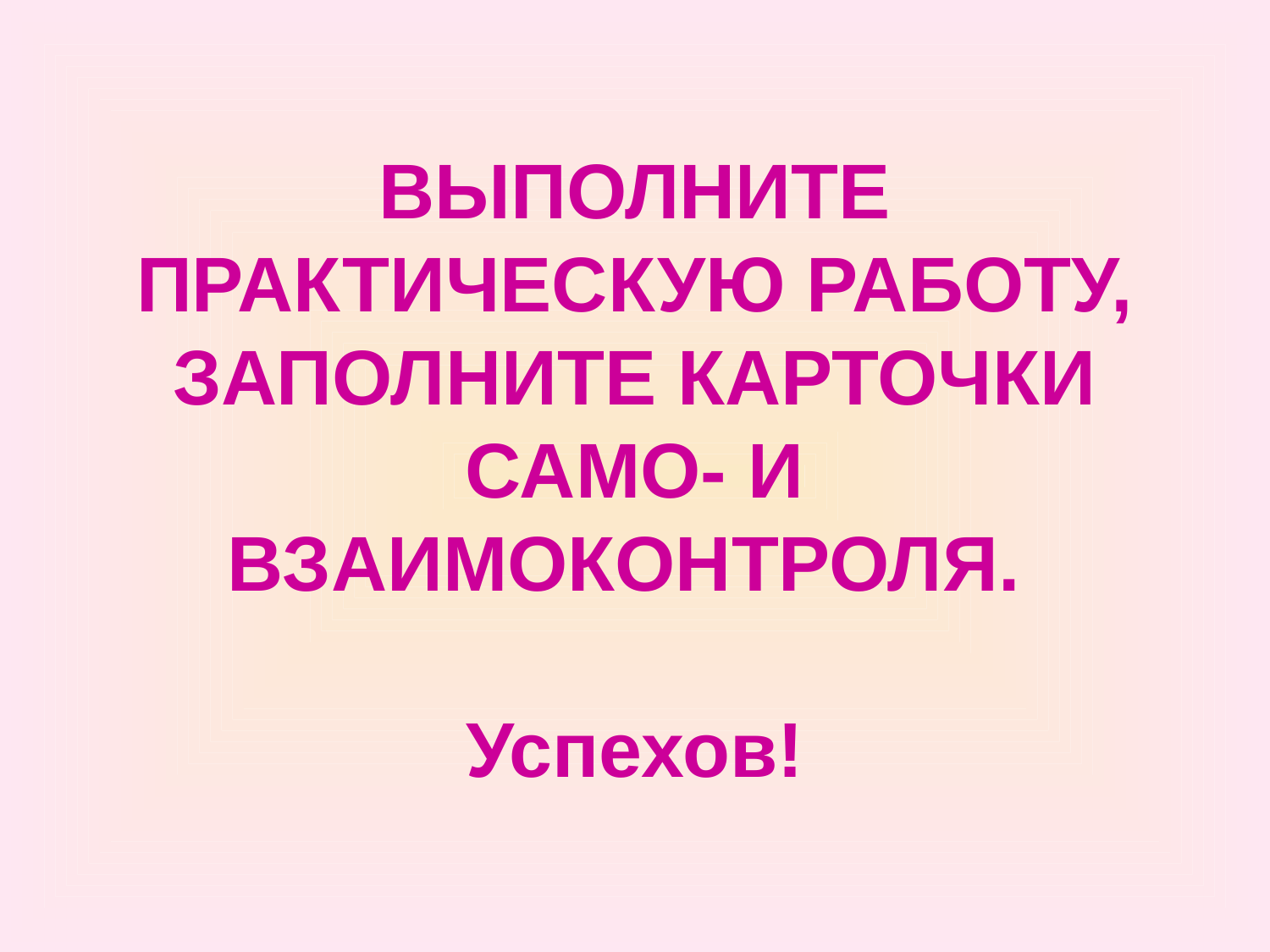

# ВЫПОЛНИТЕ ПРАКТИЧЕСКУЮ РАБОТУ, ЗАПОЛНИТЕ КАРТОЧКИ САМО- И ВЗАИМОКОНТРОЛЯ. Успехов!